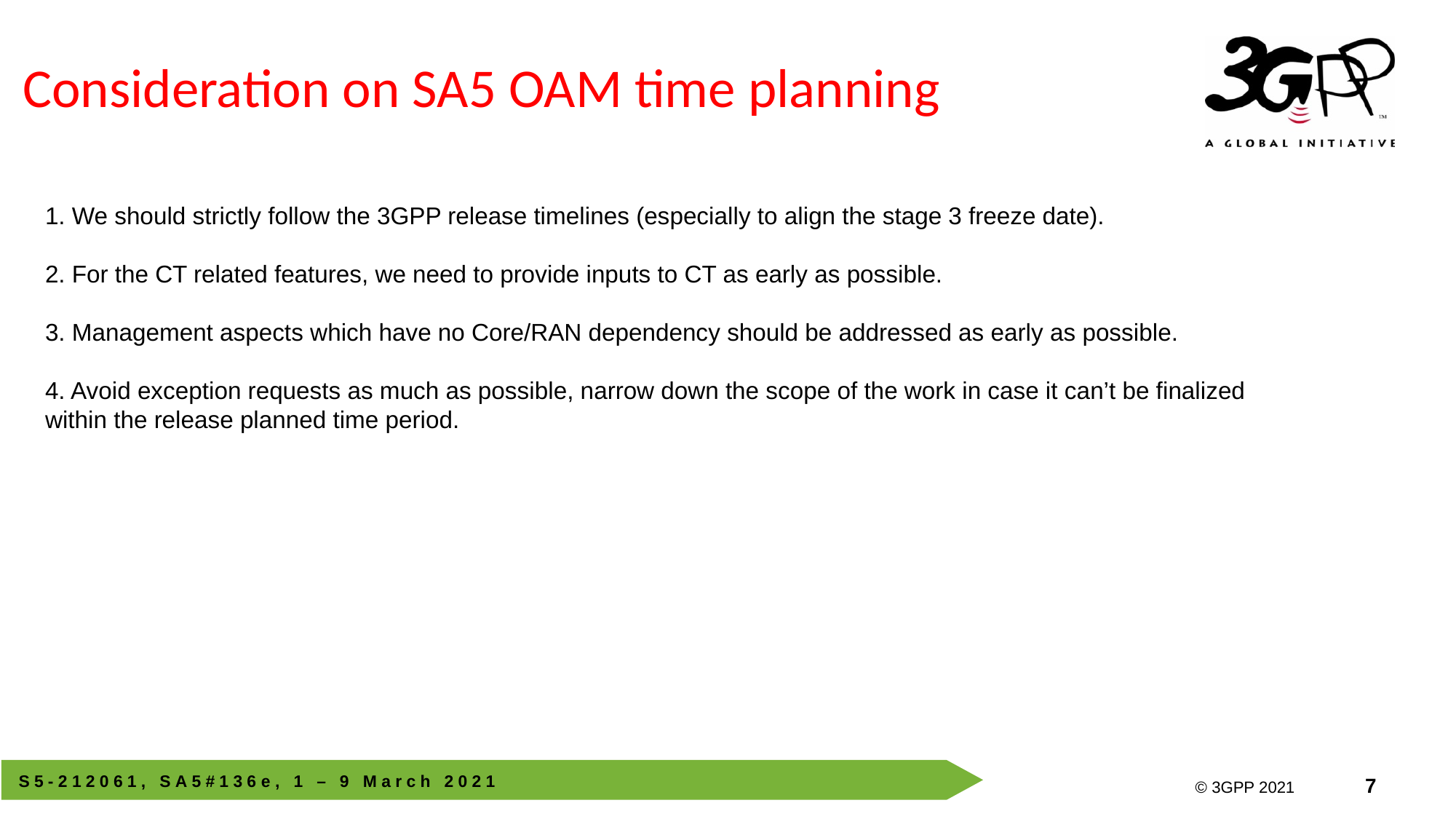

# Consideration on SA5 OAM time planning
1. We should strictly follow the 3GPP release timelines (especially to align the stage 3 freeze date).

2. For the CT related features, we need to provide inputs to CT as early as possible.

3. Management aspects which have no Core/RAN dependency should be addressed as early as possible.

4. Avoid exception requests as much as possible, narrow down the scope of the work in case it can’t be finalized within the release planned time period.